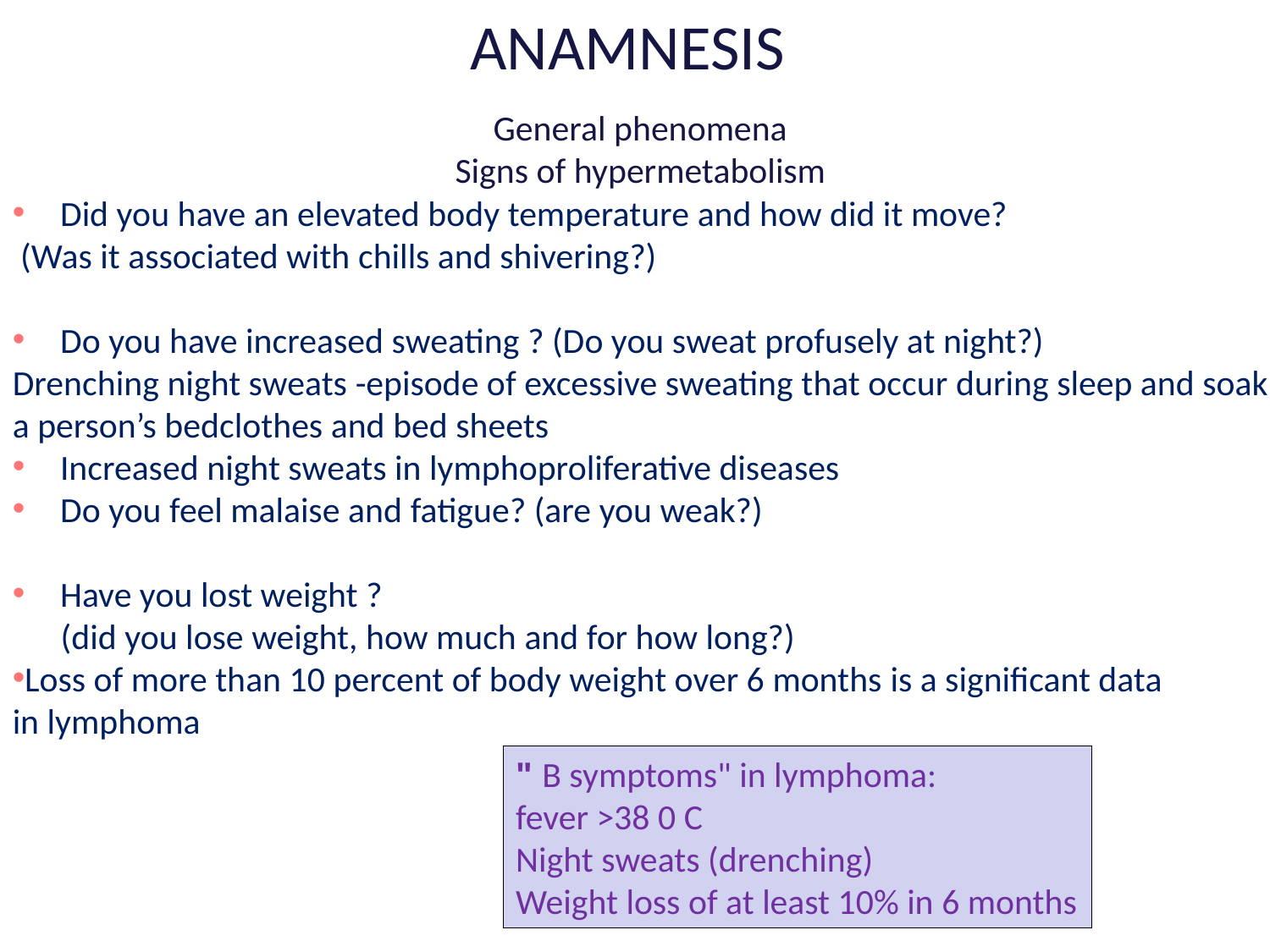

General phenomena
Signs of hypermetabolism
Did you have an elevated body temperature and how did it move?
 (Was it associated with chills and shivering?)

Do you have increased sweating ? (Do you sweat profusely at night?)
Drenching night sweats -episode of excessive sweating that occur during sleep and soak
a person’s bedclothes and bed sheets
Increased night sweats in lymphoproliferative diseases
Do you feel malaise and fatigue? (are you weak?)

Have you lost weight ?
      (did you lose weight, how much and for how long?)
Loss of more than 10 percent of body weight over 6 months is a significant data
in lymphoma

ANAMNESIS
" B symptoms" in lymphoma:
fever >38 0 C
Night sweats (drenching)
Weight loss of at least 10% in 6 months